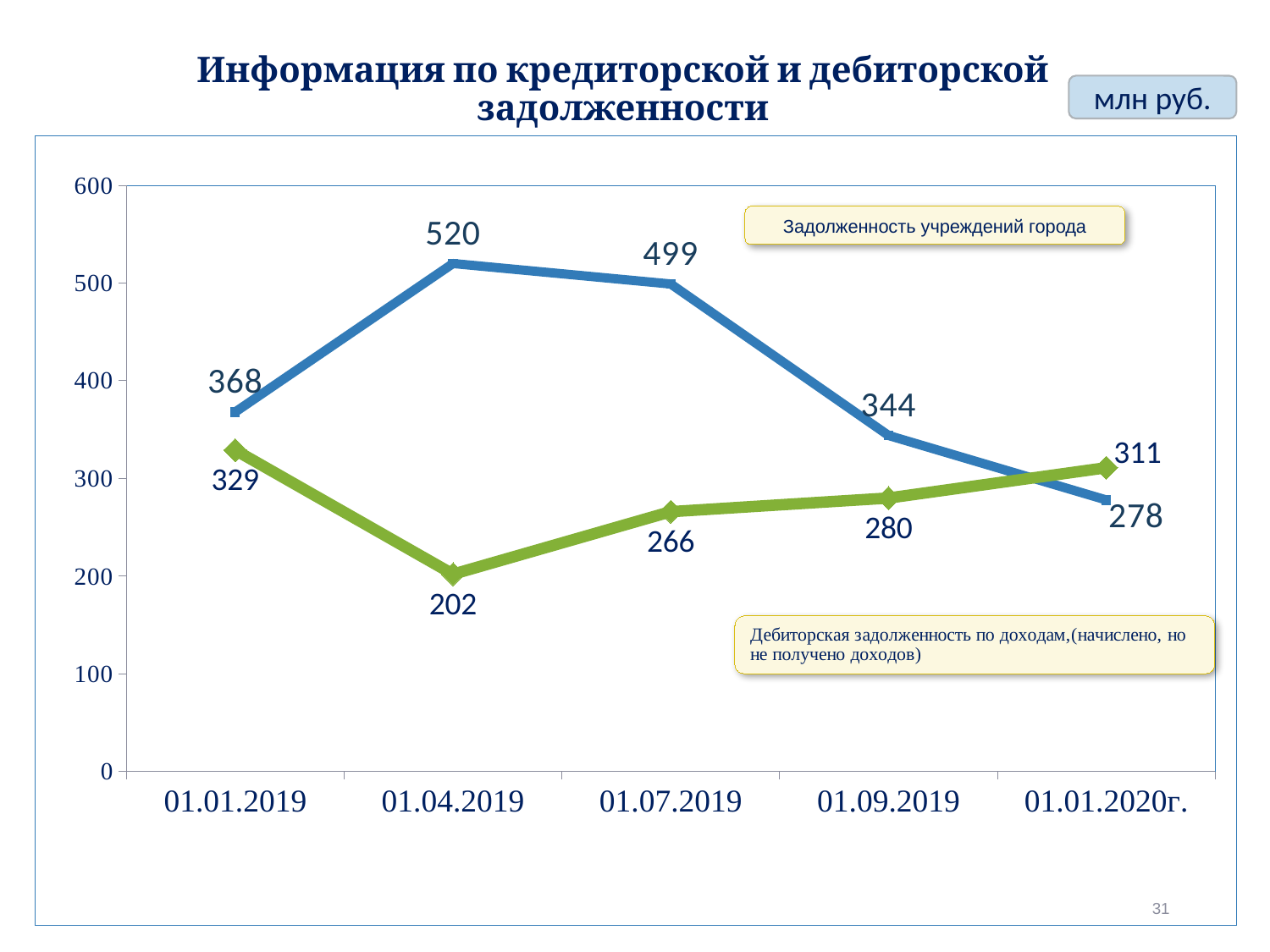

# Информация по кредиторской и дебиторской задолженности
млн руб.

### Chart

| Category | кредиторская задолженость | Столбец1 |
|---|---|---|
| 01.01.2019 | 368.0 | 329.0 |
| 01.04.2019 | 520.0 | 202.0 |
| 01.07.2019 | 499.0 | 266.0 |
| 01.09.2019 | 344.0 | 280.0 |
| 01.01.2020г. | 278.0 | 311.0 |
Задолженность учреждений города
31